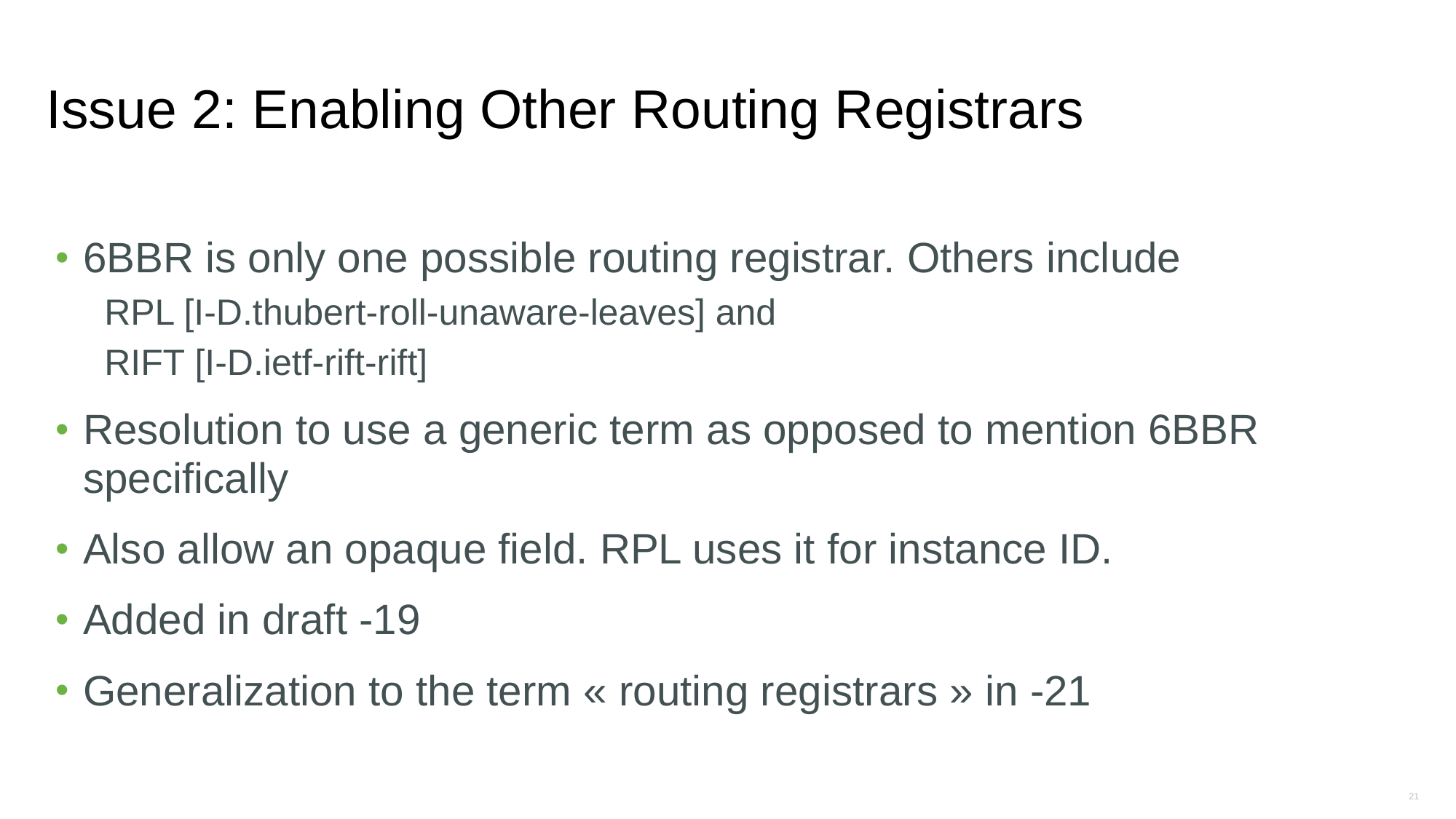

# Issue 2: Enabling Other Routing Registrars
6BBR is only one possible routing registrar. Others include
RPL [I-D.thubert-roll-unaware-leaves] and
RIFT [I-D.ietf-rift-rift]
Resolution to use a generic term as opposed to mention 6BBR specifically
Also allow an opaque field. RPL uses it for instance ID.
Added in draft -19
Generalization to the term « routing registrars » in -21